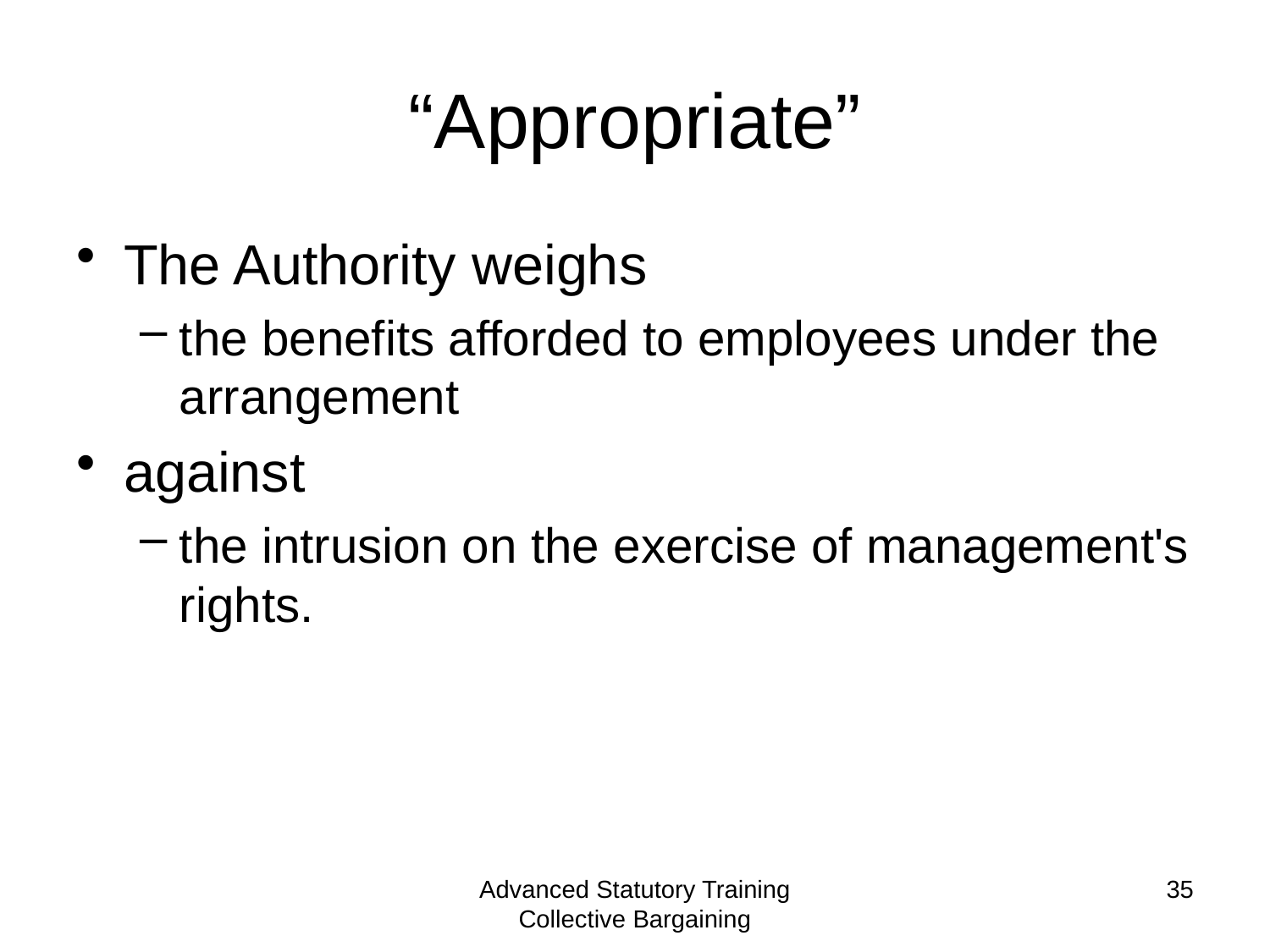

# “Appropriate”
The Authority weighs
the benefits afforded to employees under the arrangement
against
the intrusion on the exercise of management's rights.
Advanced Statutory Training Collective Bargaining
35